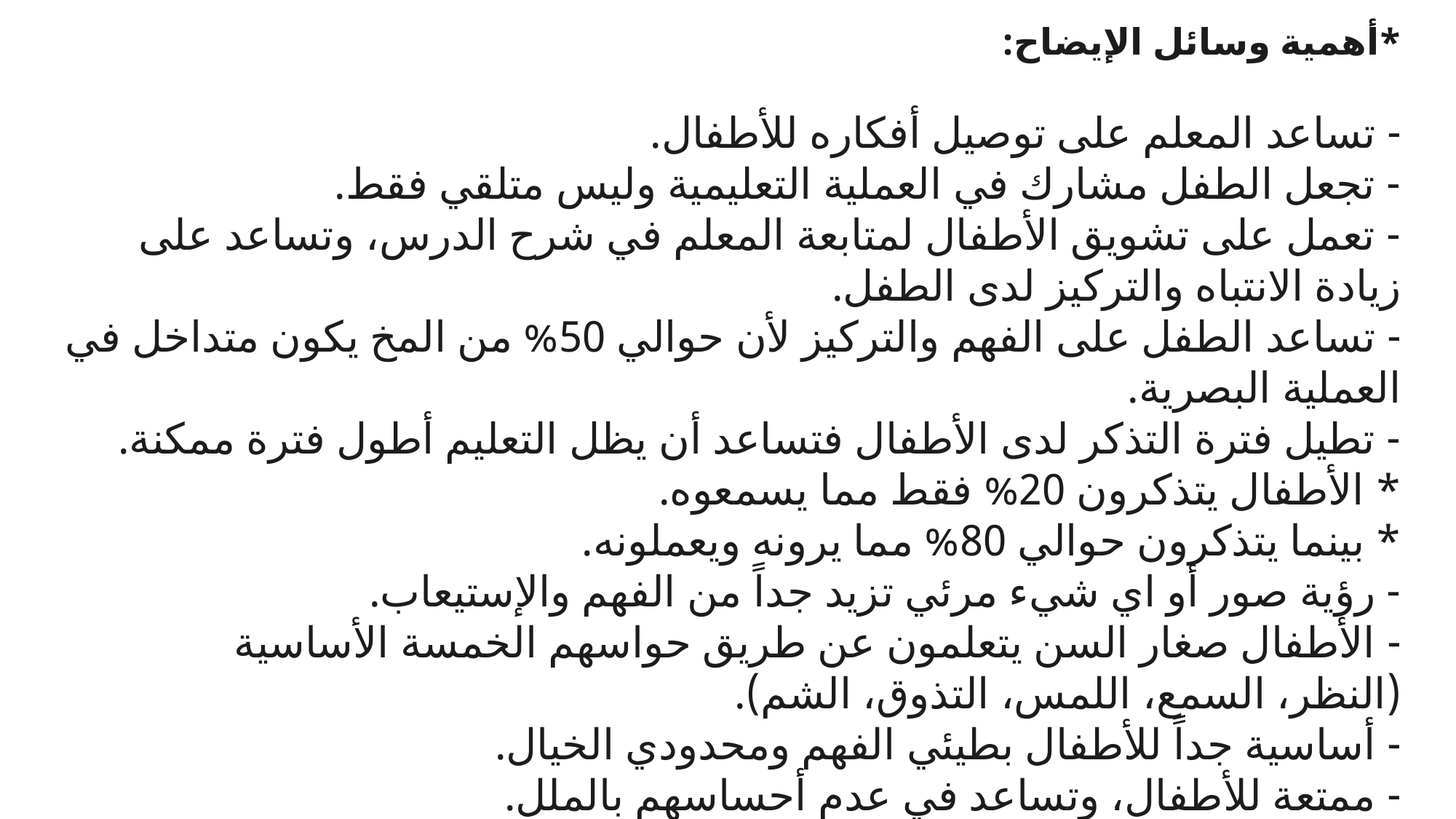

*أهمية وسائل الإيضاح:

- تساعد المعلم على توصيل أفكاره للأطفال.
- تجعل الطفل مشارك في العملية التعليمية وليس متلقي فقط.
- تعمل على تشويق الأطفال لمتابعة المعلم في شرح الدرس، وتساعد على زيادة الانتباه والتركيز لدى الطفل.
- تساعد الطفل على الفهم والتركيز لأن حوالي 50% من المخ يكون متداخل في العملية البصرية.
- تطيل فترة التذكر لدى الأطفال فتساعد أن يظل التعليم أطول فترة ممكنة.
* الأطفال يتذكرون 20% فقط مما يسمعوه.
* بينما يتذكرون حوالي 80% مما يرونه ويعملونه.
- رؤية صور أو اي شيء مرئي تزيد جداً من الفهم والإستيعاب.
- الأطفال صغار السن يتعلمون عن طريق حواسهم الخمسة الأساسية (النظر، السمع، اللمس، التذوق، الشم).
- أساسية جداً للأطفال بطيئي الفهم ومحدودي الخيال.
- ممتعة للأطفال، وتساعد في عدم أحساسهم بالملل.